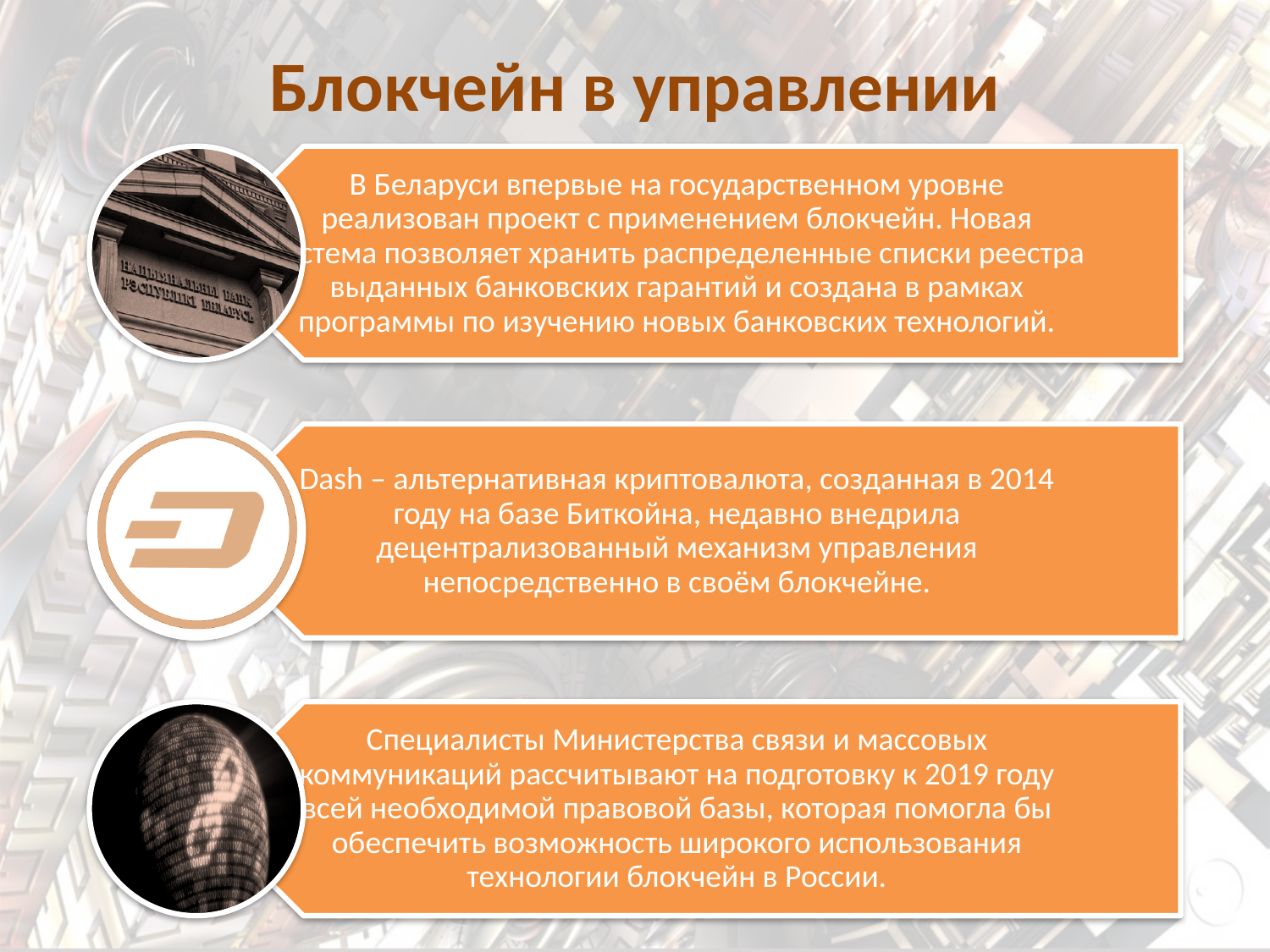

# Блокчейн в управлении
В Беларуси впервые на государственном уровне реализован проект с применением блокчейн. Новая система позволяет хранить распределенные списки реестра выданных банковских гарантий и создана в рамках программы по изучению новых банковских технологий.
Dash – альтернативная криптовалюта, созданная в 2014 году на базе Биткойна, недавно внедрила децентрализованный механизм управления непосредственно в своём блокчейне.
Специалисты Министерства связи и массовых коммуникаций рассчитывают на подготовку к 2019 году всей необходимой правовой базы, которая помогла бы обеспечить возможность широкого использования технологии блокчейн в России.